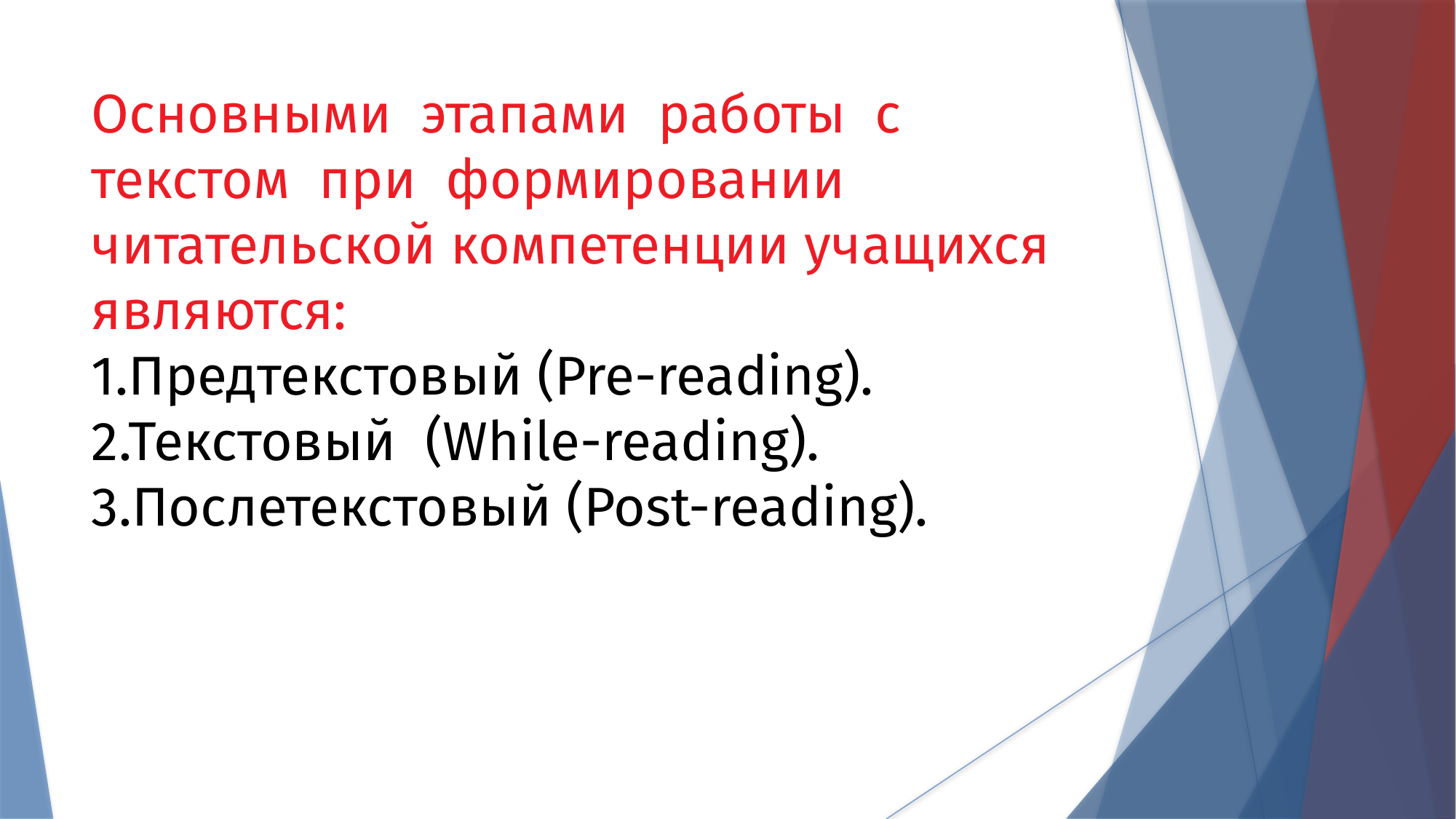

Основными  этапами  работы  с  текстом  при  формировании  читательской компетенции учащихся являются:
1.Предтекстовый (Pre-reading).
2.Текстовый  (While-reading).
3.Послетекстовый (Post-reading).